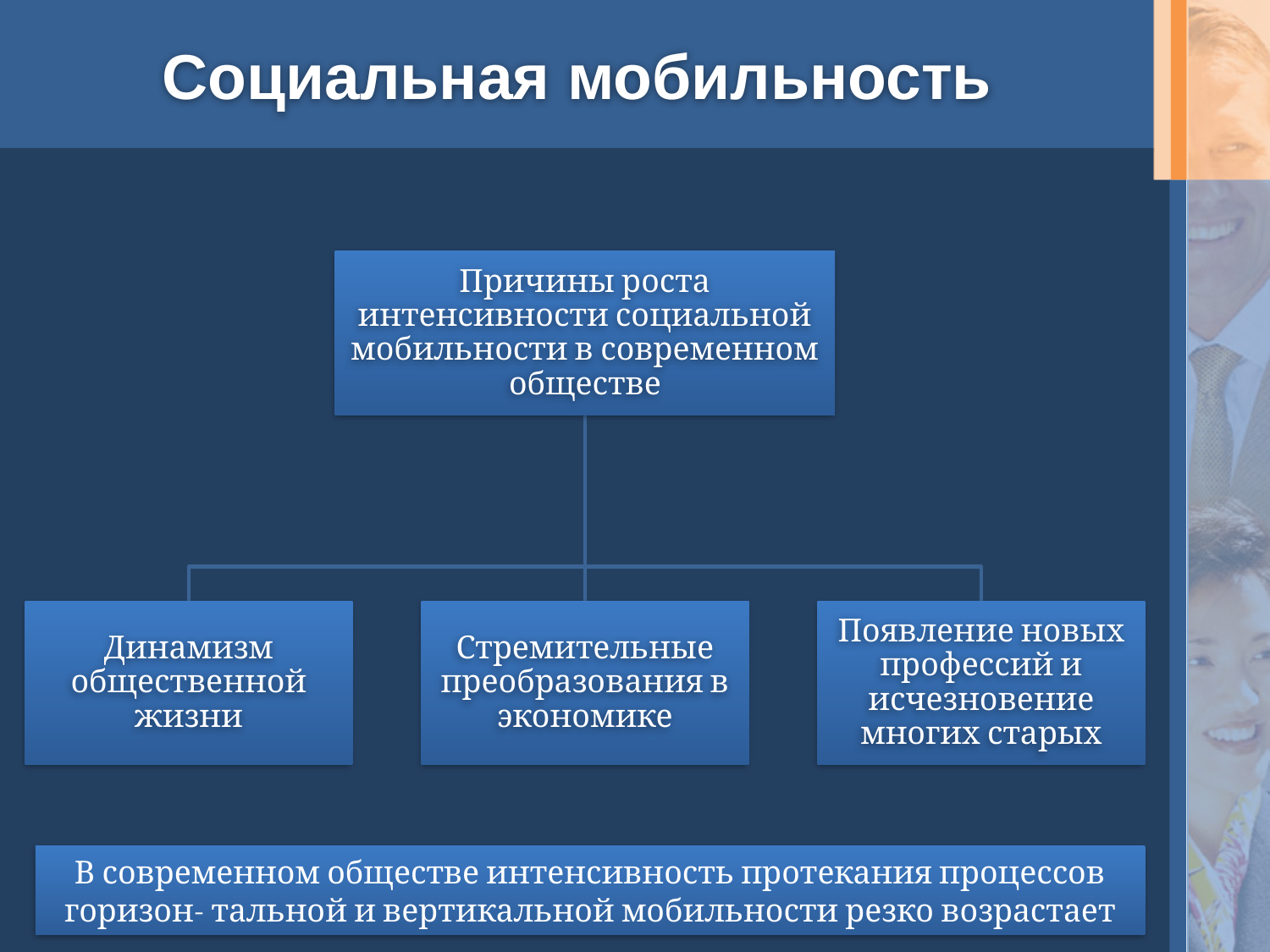

# Социальная мобильность

Причины роста интенсивности социальной мобильности в современном обществе

Динамизм общественной жизни

Стремительные преобразования в экономике

Появление новых профессий и исчезновение многих старых
В современном обществе интенсивность протекания процессов горизон- тальной и вертикальной мобильности резко возрастает